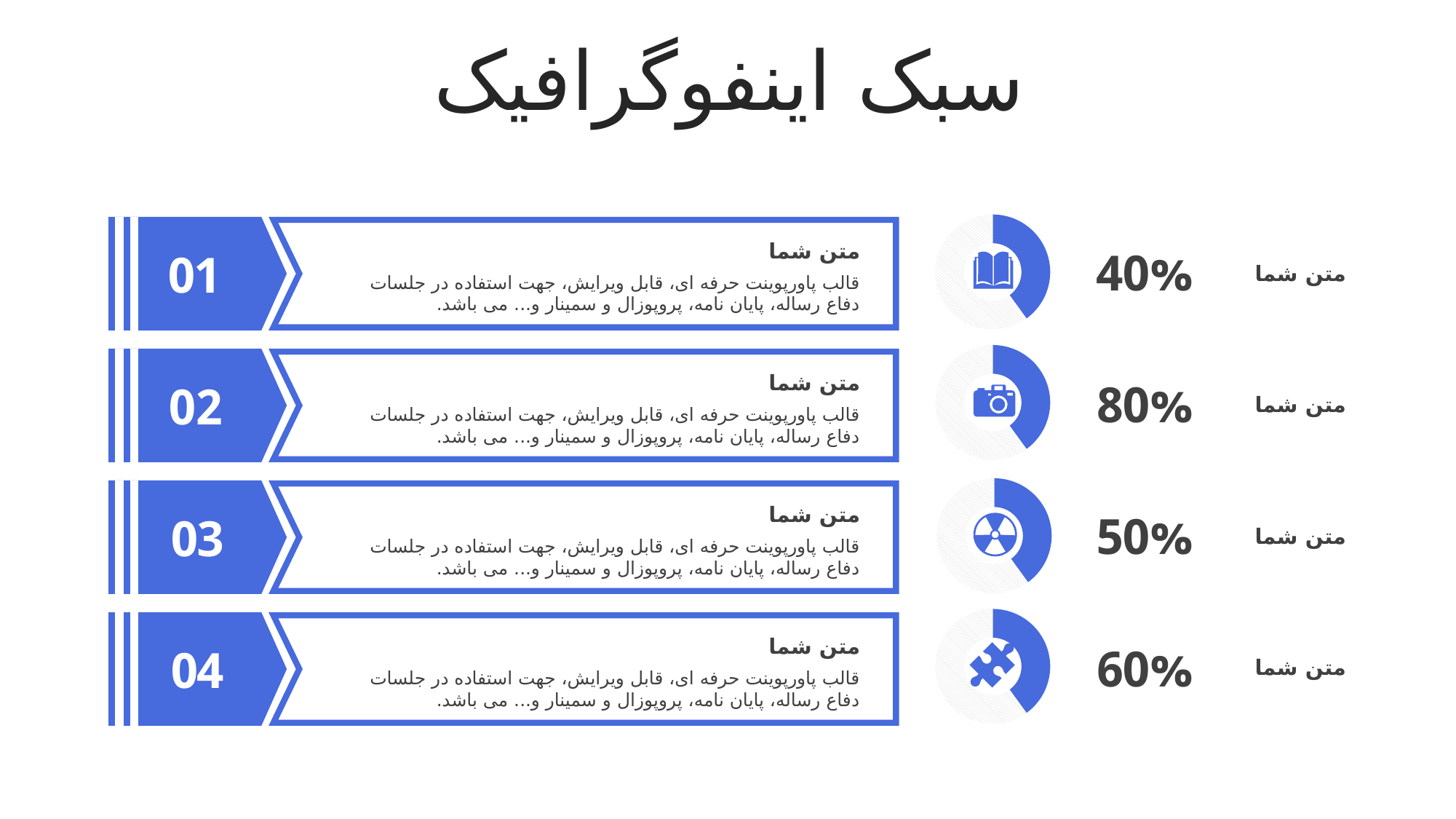

سبک اینفوگرافیک

### Chart

| Category |  |
|---|---|

متن شما
قالب پاورپوینت حرفه ای، قابل ویرایش، جهت استفاده در جلسات دفاع رساله، پایان نامه، پروپوزال و سمینار و... می باشد.
40%
01

متن شما

### Chart

| Category |  |
|---|---|

متن شما
قالب پاورپوینت حرفه ای، قابل ویرایش، جهت استفاده در جلسات دفاع رساله، پایان نامه، پروپوزال و سمینار و... می باشد.
80%
02

متن شما

### Chart

| Category |  |
|---|---|

متن شما
قالب پاورپوینت حرفه ای، قابل ویرایش، جهت استفاده در جلسات دفاع رساله، پایان نامه، پروپوزال و سمینار و... می باشد.
50%
03

متن شما

### Chart

| Category |  |
|---|---|

متن شما
قالب پاورپوینت حرفه ای، قابل ویرایش، جهت استفاده در جلسات دفاع رساله، پایان نامه، پروپوزال و سمینار و... می باشد.
60%

04
متن شما